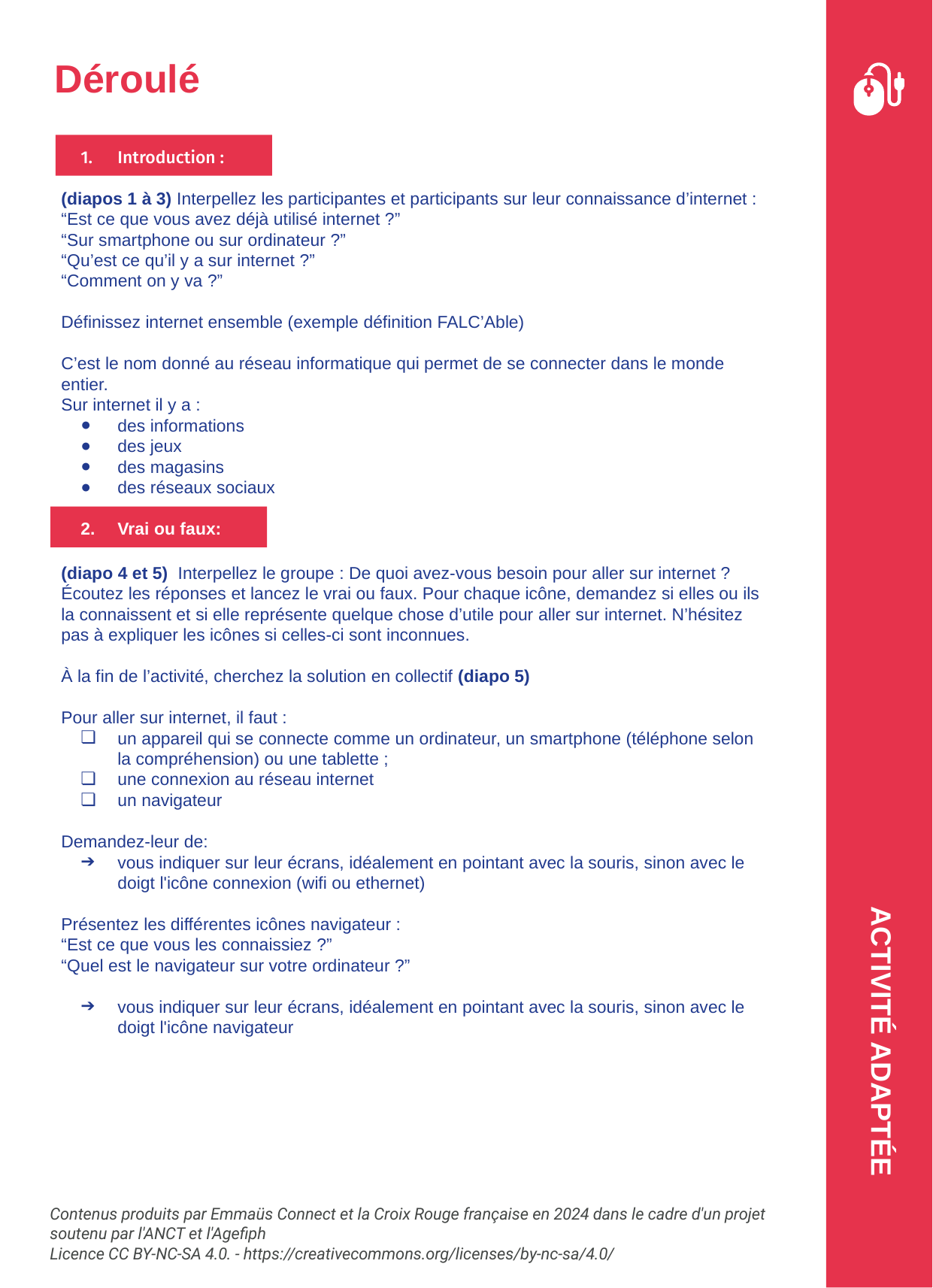

Déroulé

Introduction :

(diapos 1 à 3) Interpellez les participantes et participants sur leur connaissance d’internet :
“Est ce que vous avez déjà utilisé internet ?”
“Sur smartphone ou sur ordinateur ?”
“Qu’est ce qu’il y a sur internet ?”
“Comment on y va ?”

Définissez internet ensemble (exemple définition FALC’Able)

C’est le nom donné au réseau informatique qui permet de se connecter dans le monde entier.
Sur internet il y a :
des informations
des jeux
des magasins
des réseaux sociaux

Vrai ou faux:

(diapo 4 et 5)  Interpellez le groupe : De quoi avez-vous besoin pour aller sur internet ?
Écoutez les réponses et lancez le vrai ou faux. Pour chaque icône, demandez si elles ou ils la connaissent et si elle représente quelque chose d’utile pour aller sur internet. N’hésitez pas à expliquer les icônes si celles-ci sont inconnues.

À la fin de l’activité, cherchez la solution en collectif (diapo 5)

Pour aller sur internet, il faut :
un appareil qui se connecte comme un ordinateur, un smartphone (téléphone selon la compréhension) ou une tablette ;
une connexion au réseau internet
un navigateur

Demandez-leur de:
vous indiquer sur leur écrans, idéalement en pointant avec la souris, sinon avec le doigt l'icône connexion (wifi ou ethernet)

Présentez les différentes icônes navigateur :
“Est ce que vous les connaissiez ?”
“Quel est le navigateur sur votre ordinateur ?”

vous indiquer sur leur écrans, idéalement en pointant avec la souris, sinon avec le doigt l'icône navigateur

ACTIVITÉ ADAPTÉE